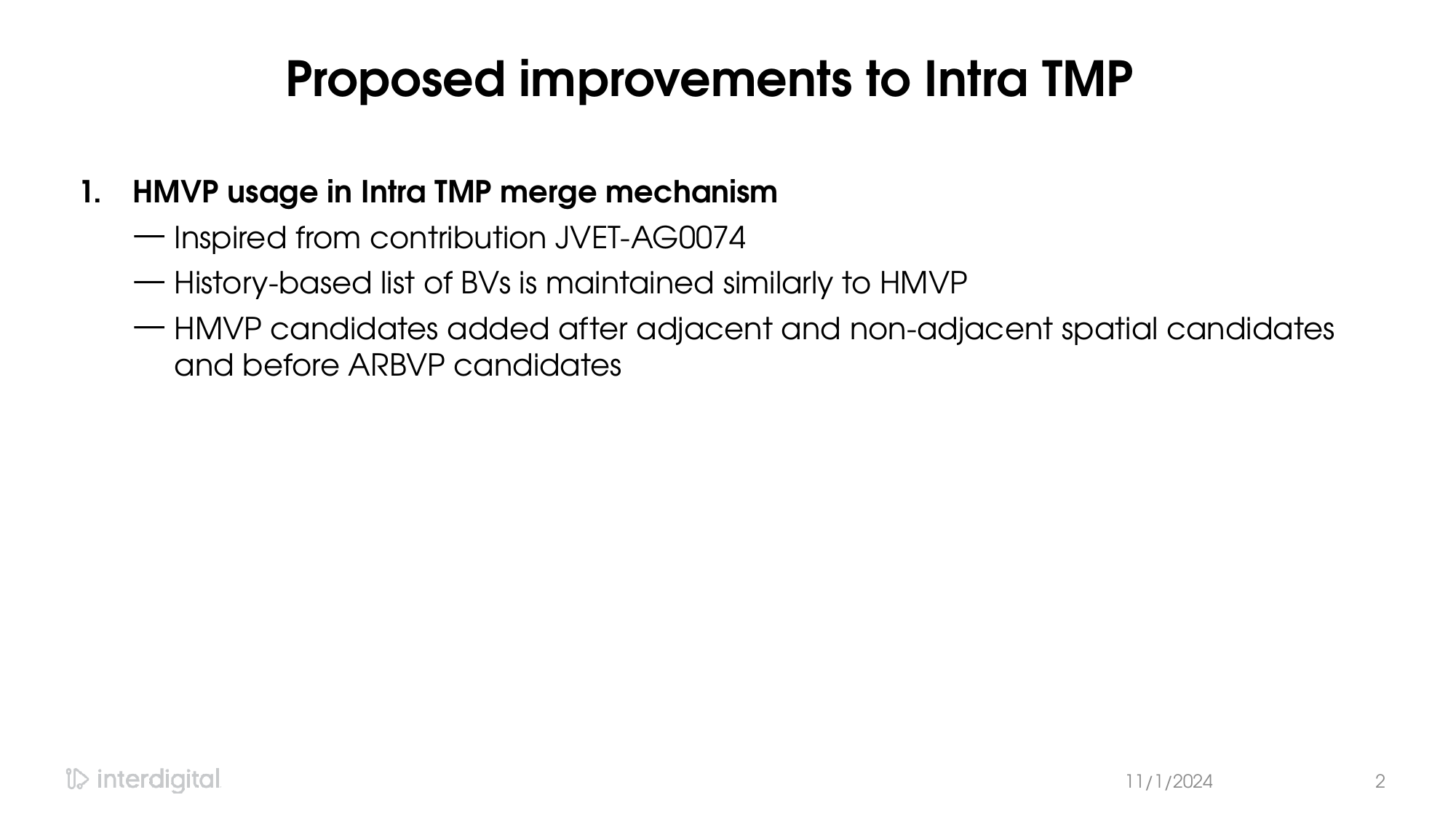

# Proposed improvements to Intra TMP
HMVP usage in Intra TMP merge mechanism
Inspired from contribution JVET-AG0074
History-based list of BVs is maintained similarly to HMVP
HMVP candidates added after adjacent and non-adjacent spatial candidates  and before ARBVP candidates
11/1/2024
2